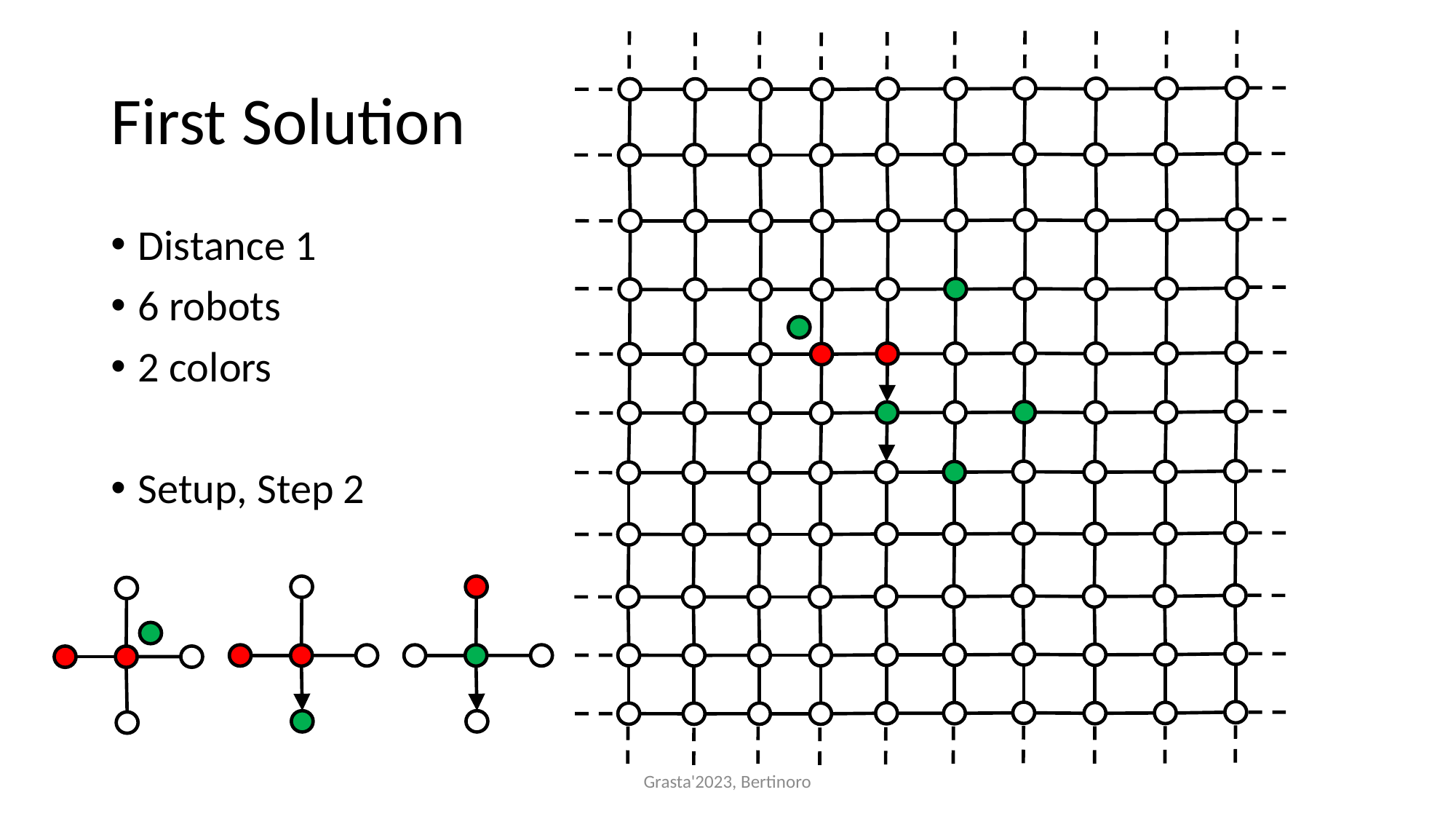

# First Solution
Distance 1
6 robots
2 colors

Setup, Step 2

Grasta'2023, Bertinoro